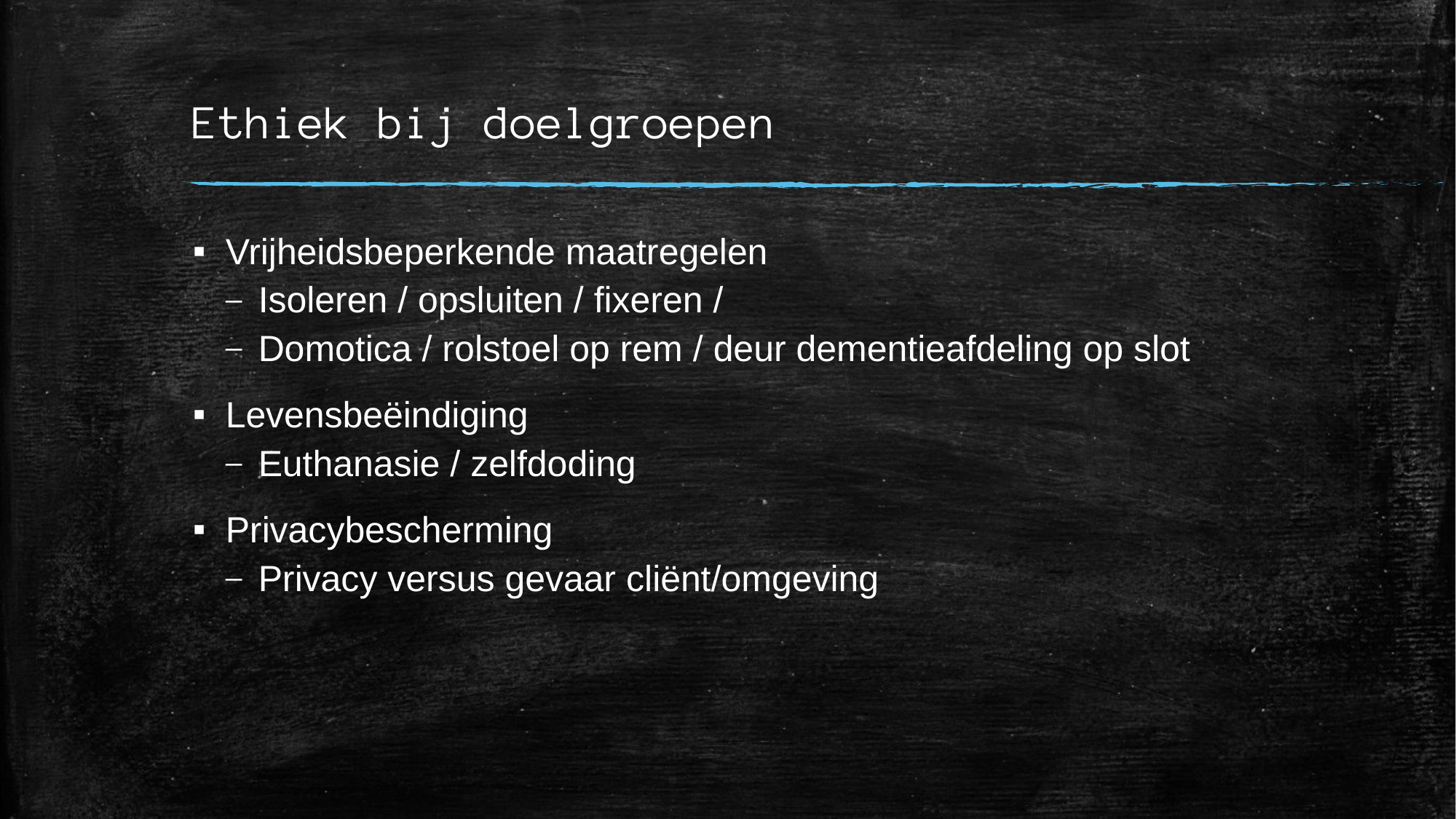

# Ethiek bij doelgroepen
Vrijheidsbeperkende maatregelen
Isoleren / opsluiten / fixeren /
Domotica / rolstoel op rem / deur dementieafdeling op slot
Levensbeëindiging
Euthanasie / zelfdoding
Privacybescherming
Privacy versus gevaar cliënt/omgeving